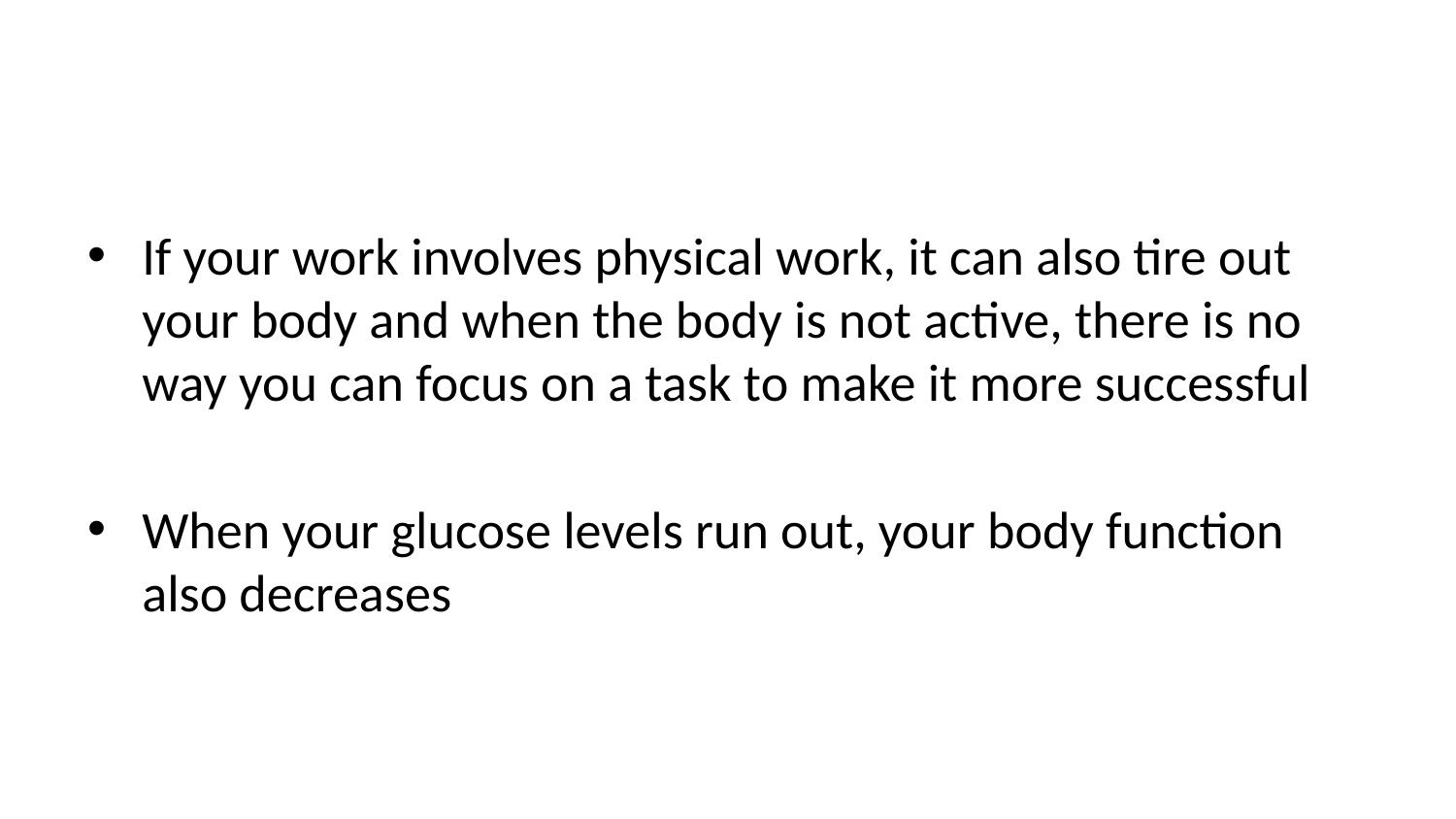

If your work involves physical work, it can also tire out your body and when the body is not active, there is no way you can focus on a task to make it more successful

When your glucose levels run out, your body function also decreases